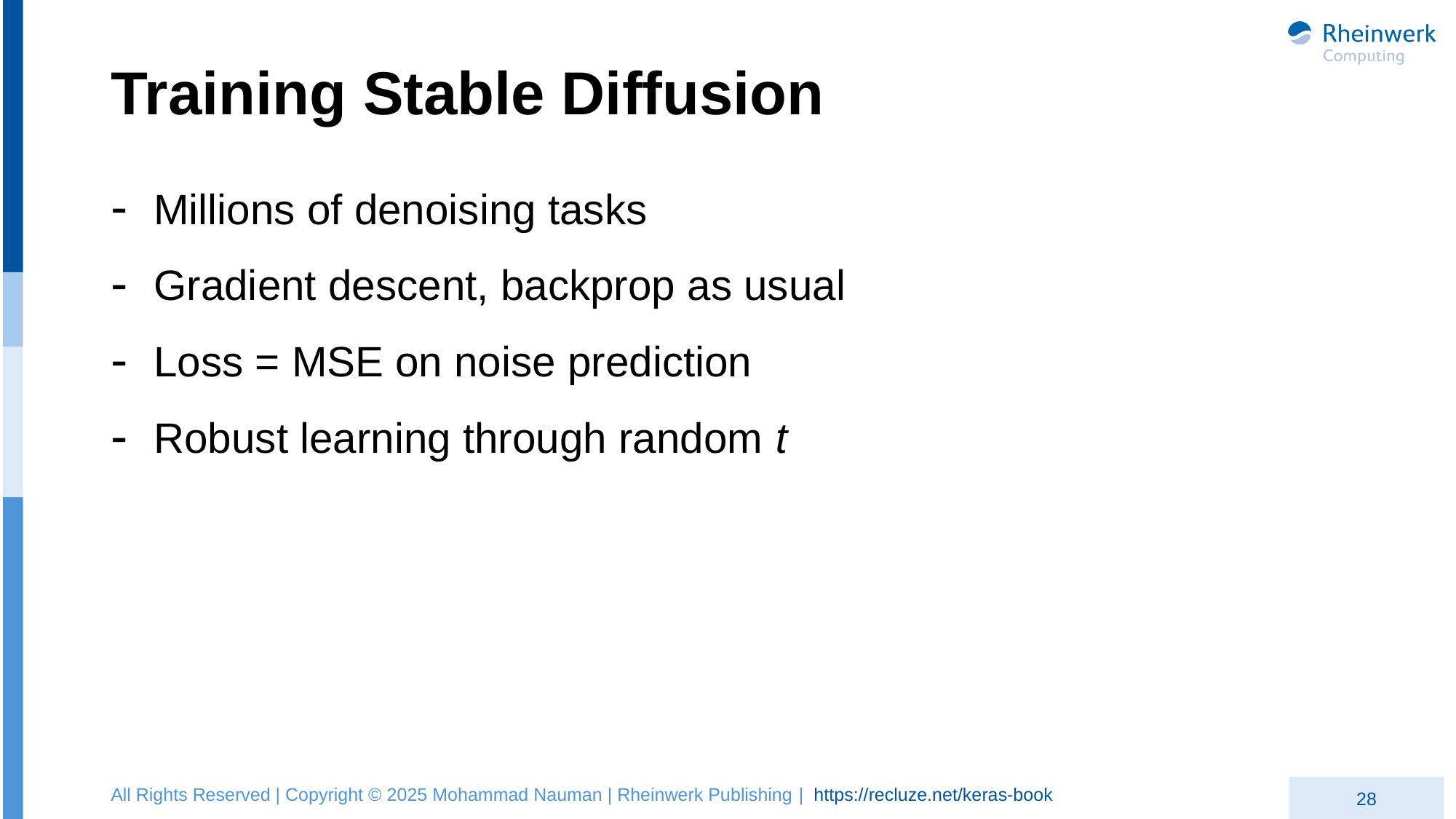

# Training Stable Diffusion
Millions of denoising tasks
Gradient descent, backprop as usual
Loss = MSE on noise prediction
Robust learning through random t